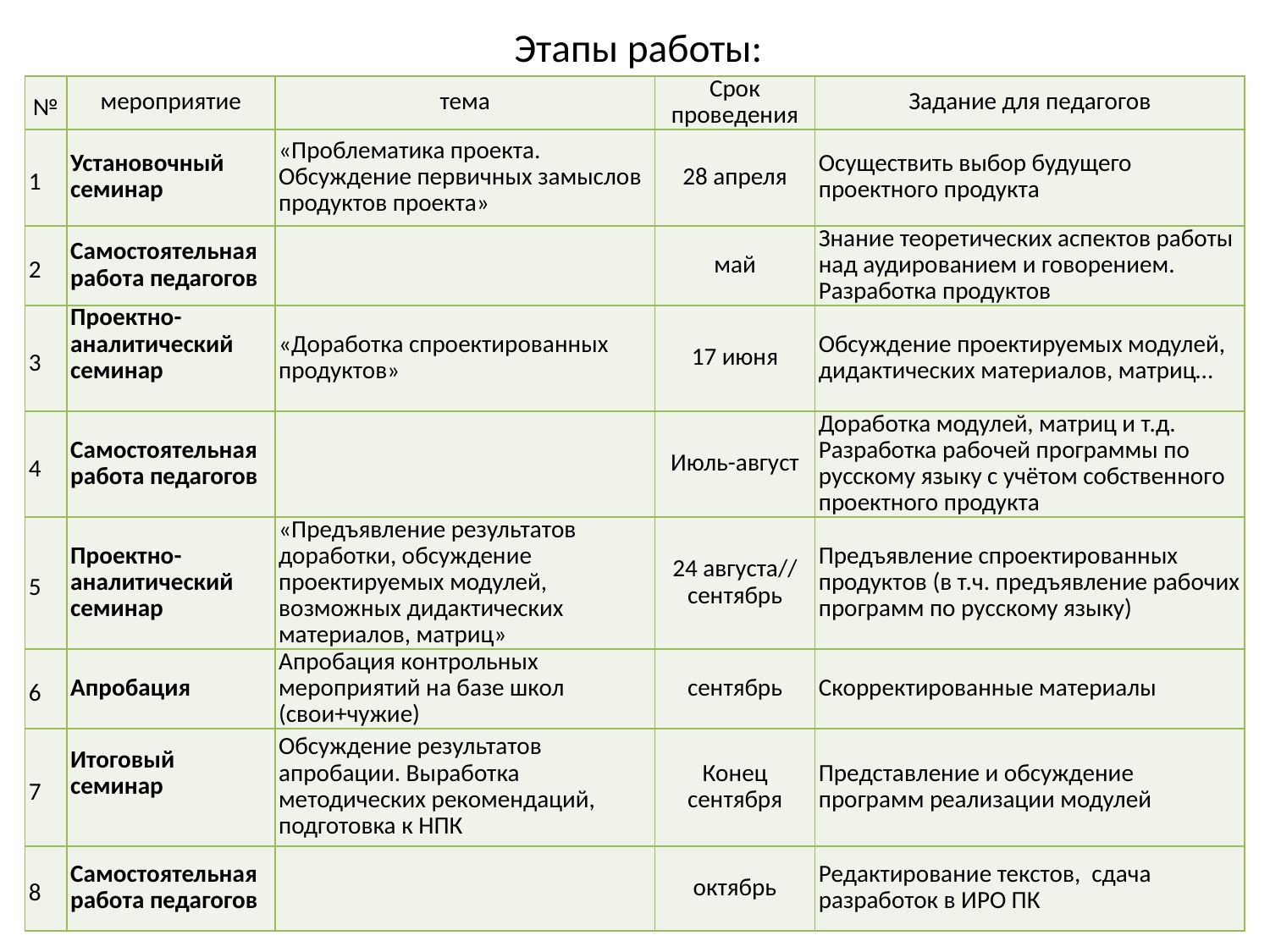

# Этапы работы:
| № | мероприятие | тема | Срок проведения | Задание для педагогов |
| --- | --- | --- | --- | --- |
| 1 | Установочный семинар | «Проблематика проекта. Обсуждение первичных замыслов продуктов проекта» | 28 апреля | Осуществить выбор будущего проектного продукта |
| 2 | Самостоятельная работа педагогов |  | май | Знание теоретических аспектов работы над аудированием и говорением. Разработка продуктов |
| 3 | Проектно-аналитический семинар | «Доработка спроектированных продуктов» | 17 июня | Обсуждение проектируемых модулей, дидактических материалов, матриц… |
| 4 | Самостоятельная работа педагогов |  | Июль-август | Доработка модулей, матриц и т.д. Разработка рабочей программы по русскому языку с учётом собственного проектного продукта |
| 5 | Проектно-аналитический семинар | «Предъявление результатов доработки, обсуждение проектируемых модулей, возможных дидактических материалов, матриц» | 24 августа// сентябрь | Предъявление спроектированных продуктов (в т.ч. предъявление рабочих программ по русскому языку) |
| 6 | Апробация | Апробация контрольных мероприятий на базе школ (свои+чужие) | сентябрь | Скорректированные материалы |
| 7 | Итоговый семинар | Обсуждение результатов апробации. Выработка методических рекомендаций, подготовка к НПК | Конец сентября | Представление и обсуждение программ реализации модулей |
| 8 | Самостоятельная работа педагогов |  | октябрь | Редактирование текстов, сдача разработок в ИРО ПК |